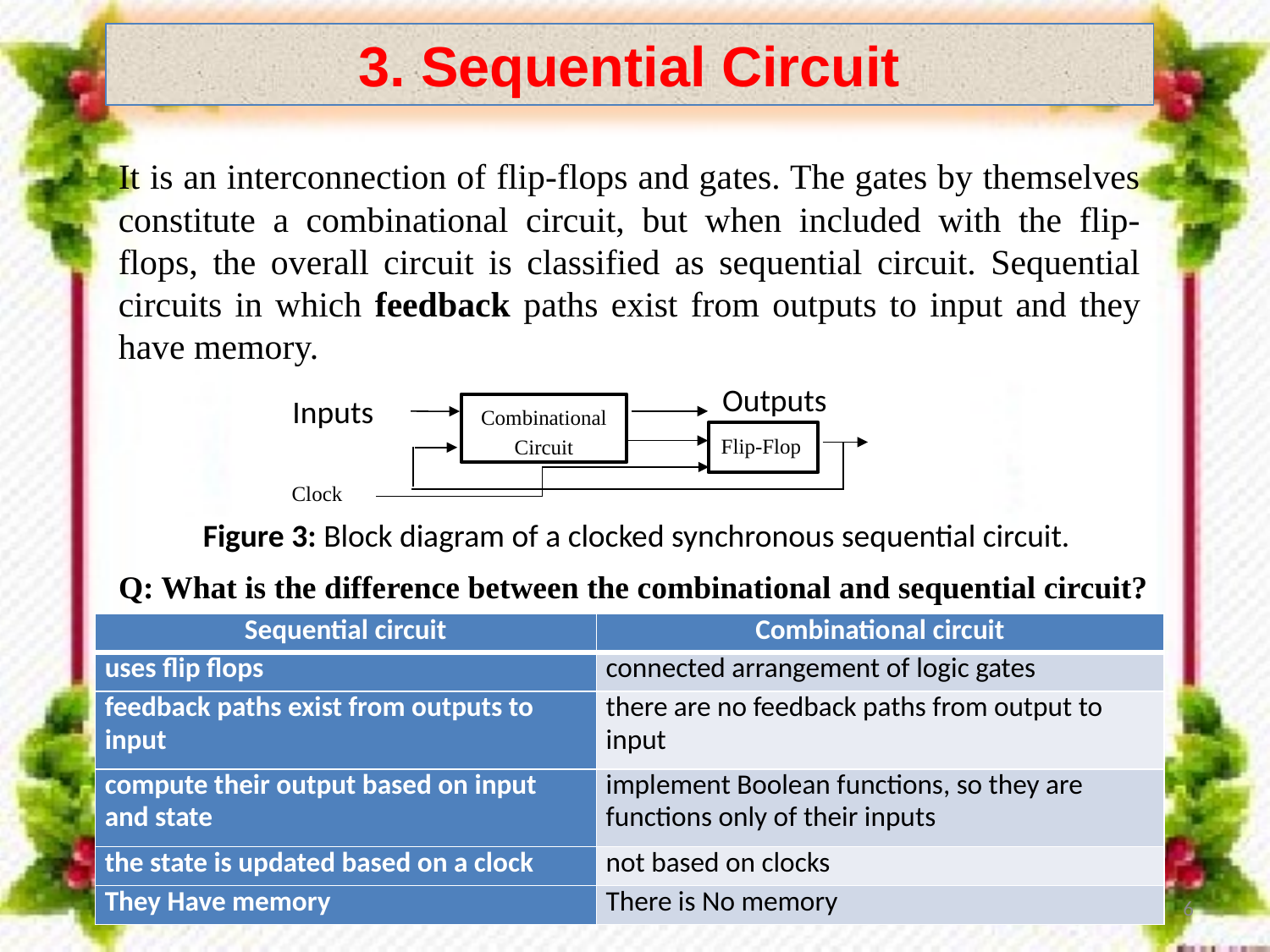

3. Sequential Circuit

It is an interconnection of flip-flops and gates. The gates by themselves constitute a combinational circuit, but when included with the flip-flops, the overall circuit is classified as sequential circuit. Sequential circuits in which feedback paths exist from outputs to input and they have memory.
Outputs
Inputs
Combinational Circuit
Flip-Flop
Clock
Figure 3: Block diagram of a clocked synchronous sequential circuit.
Q: What is the difference between the combinational and sequential circuit?
| Sequential circuit | Combinational circuit |
| --- | --- |
| uses flip flops | connected arrangement of logic gates |
| feedback paths exist from outputs to input | there are no feedback paths from output to input |
| compute their output based on input and state | implement Boolean functions, so they are functions only of their inputs |
| the state is updated based on a clock | not based on clocks |
| They Have memory | There is No memory |
6